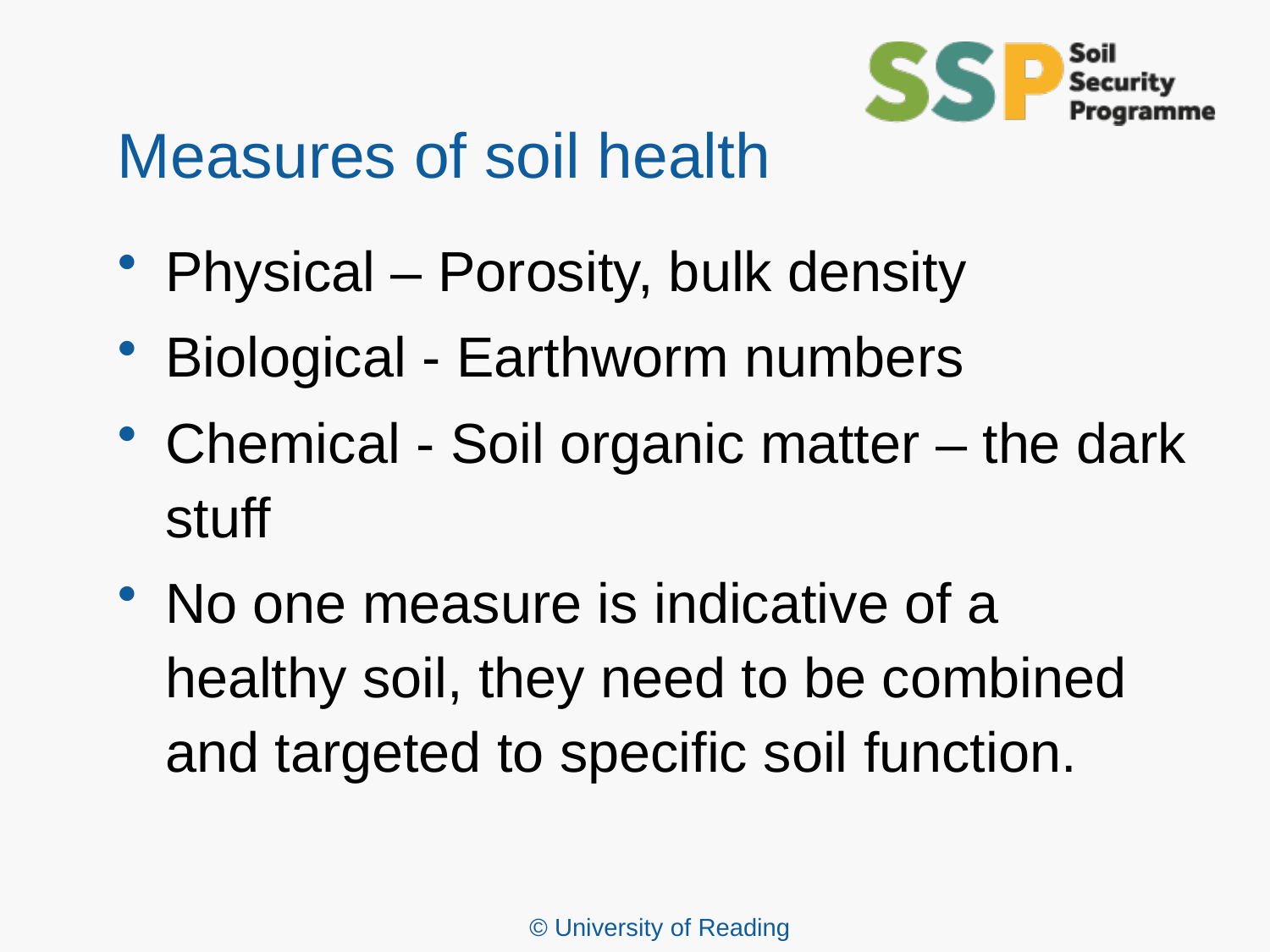

# Measures of soil health
Physical – Porosity, bulk density
Biological - Earthworm numbers
Chemical - Soil organic matter – the dark stuff
No one measure is indicative of a healthy soil, they need to be combined and targeted to specific soil function.